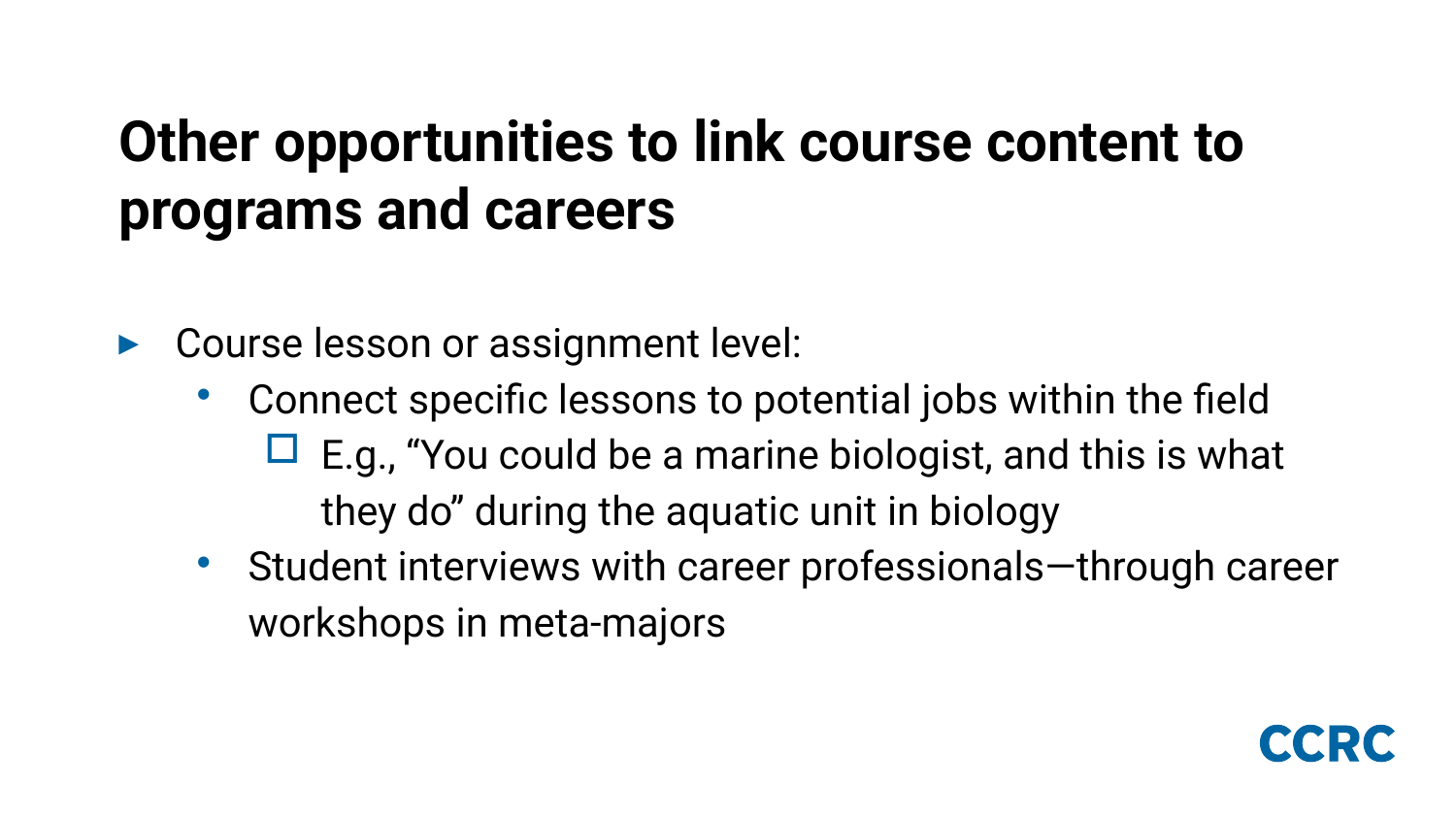

# Other opportunities to link course content to programs and careers

Course lesson or assignment level:
Connect specific lessons to potential jobs within the field
E.g., “You could be a marine biologist, and this is what they do” during the aquatic unit in biology
Student interviews with career professionals—through career workshops in meta-majors